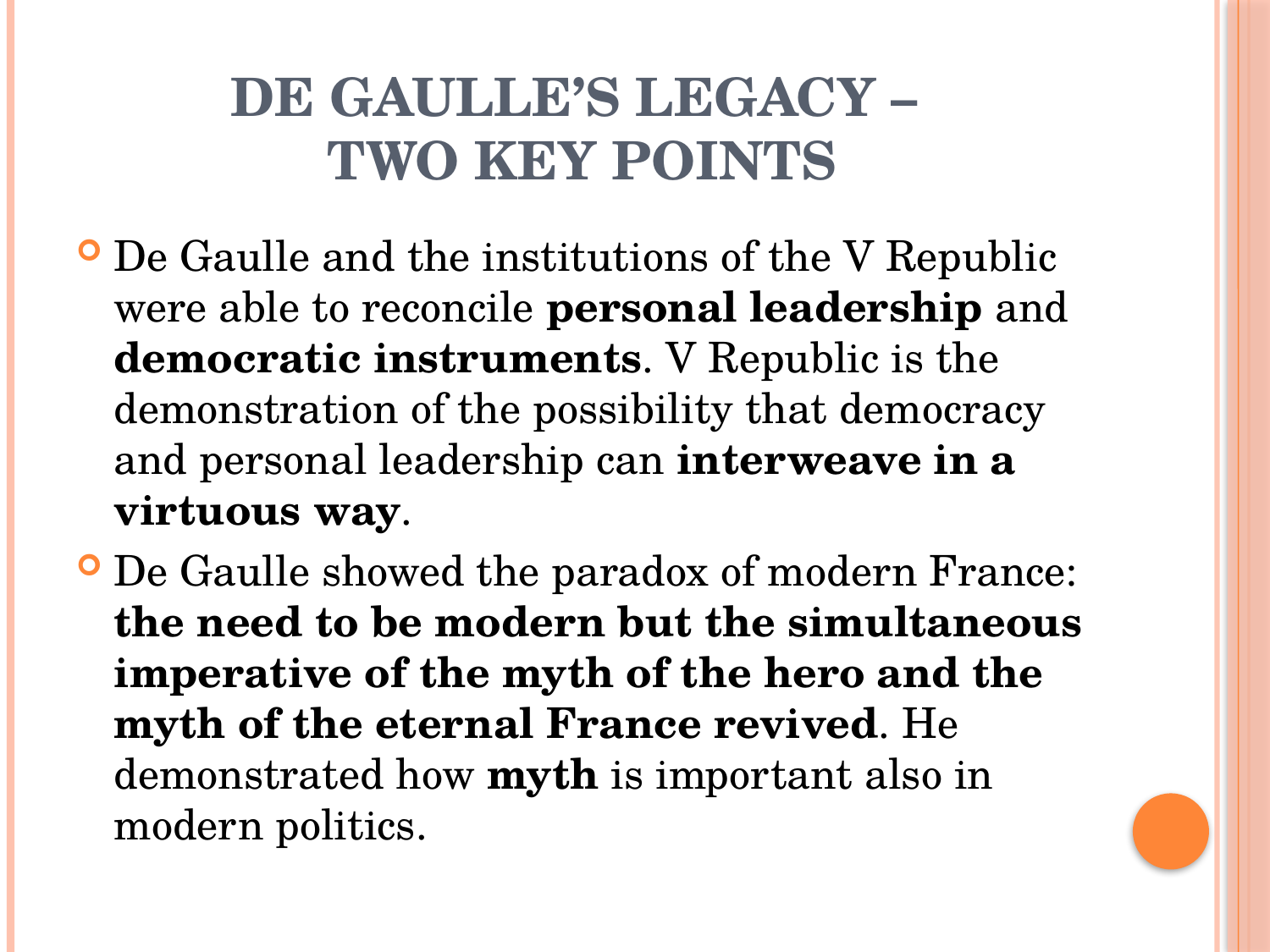

# DE GAULLE’S LEGACY – TWO KEY POINTS
De Gaulle and the institutions of the V Republic were able to reconcile personal leadership and democratic instruments. V Republic is the demonstration of the possibility that democracy and personal leadership can interweave in a virtuous way.
De Gaulle showed the paradox of modern France: the need to be modern but the simultaneous imperative of the myth of the hero and the myth of the eternal France revived. He demonstrated how myth is important also in modern politics.